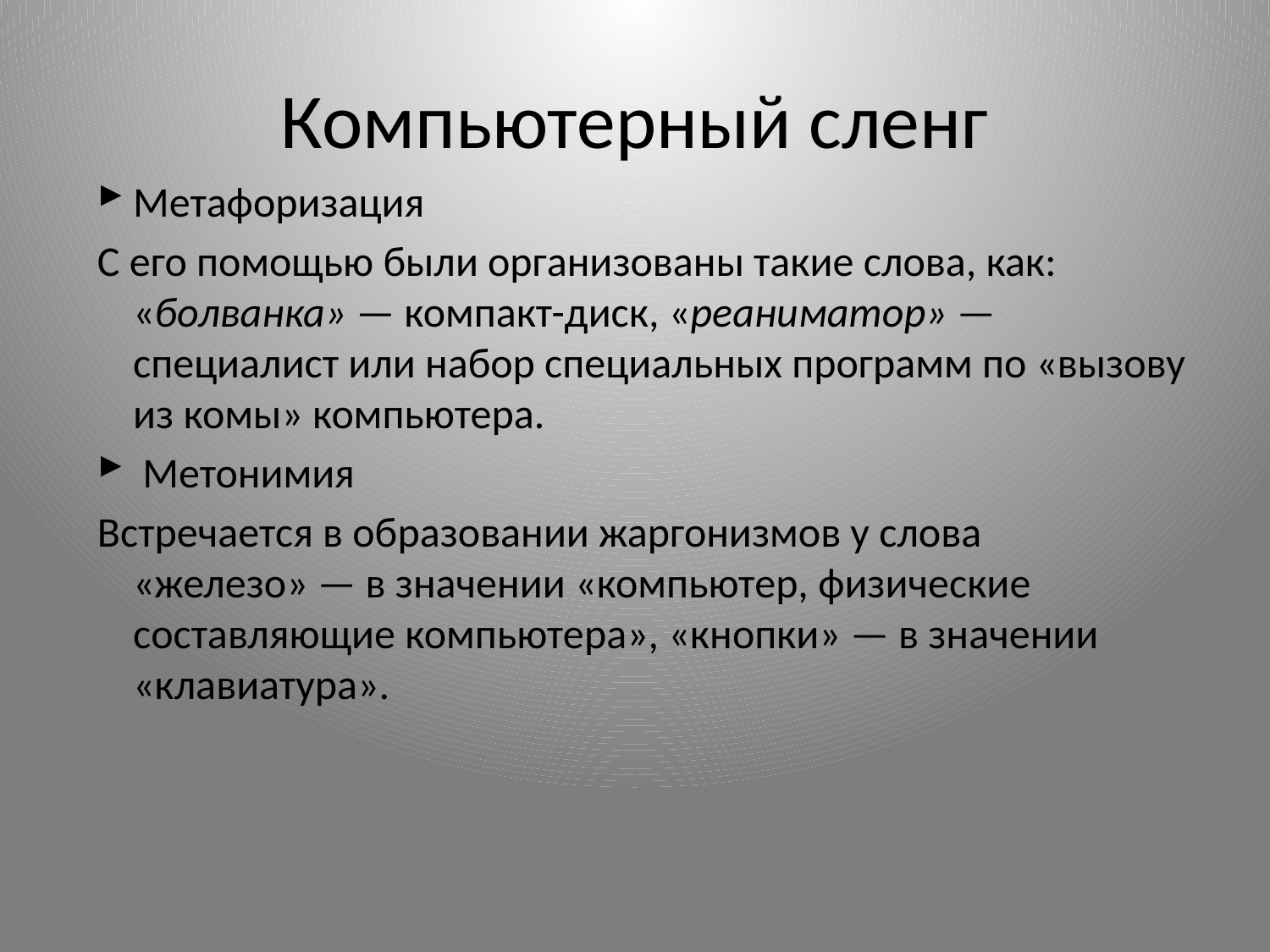

# Компьютерный сленг
Метафоризация
С его помощью были организованы такие слова, как:  «болванка» — компакт-диск, «реаниматор» — специалист или набор специальных программ по «вызову из комы» компьютера.
 Метонимия
Встречается в образовании жаргонизмов у слова «железо» — в значении «компьютер, физические составляющие компьютера», «кнопки» — в значении «клавиатура».